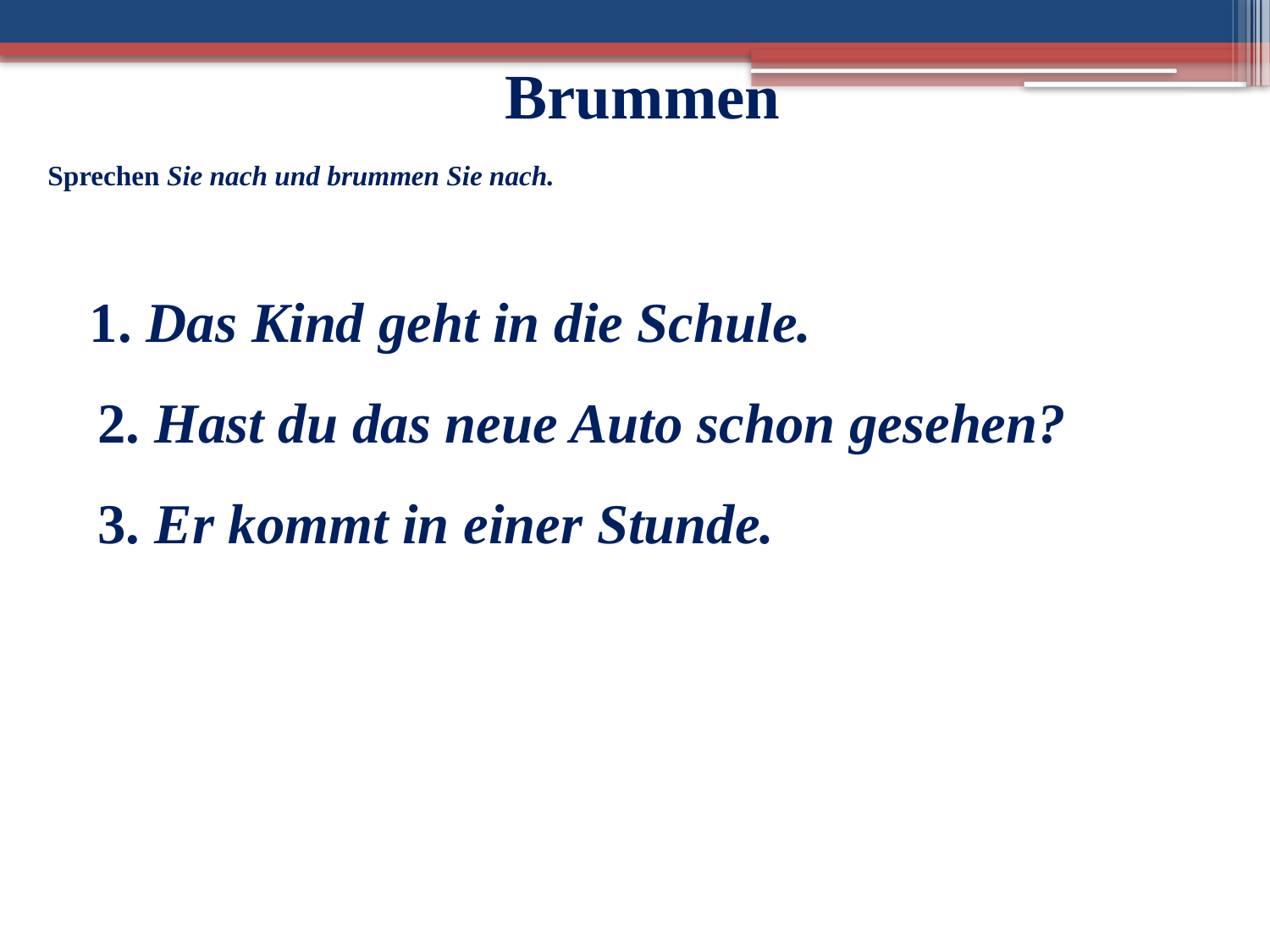

# Brummen
     Sprechen Sie nach und brummen Sie nach.

           1. Das Kind geht in die Schule.
      2. Hast du das neue Auto schon gesehen?
      3. Er kommt in einer Stunde.